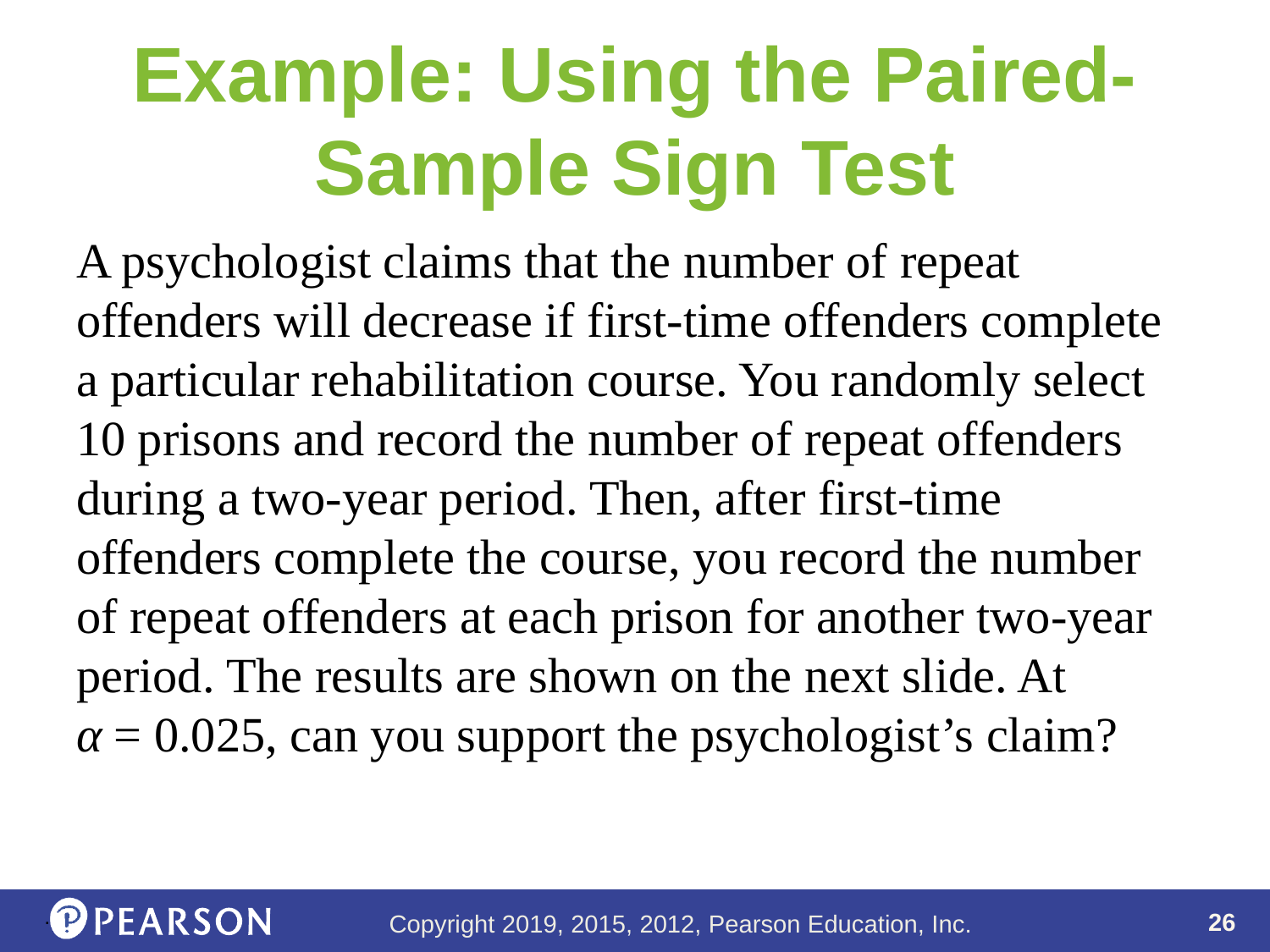

# Example: Using the Paired-Sample Sign Test
A psychologist claims that the number of repeat offenders will decrease if first-time offenders complete a particular rehabilitation course. You randomly select 10 prisons and record the number of repeat offenders during a two-year period. Then, after first-time offenders complete the course, you record the number of repeat offenders at each prison for another two-year period. The results are shown on the next slide. At
α = 0.025, can you support the psychologist’s claim?

.